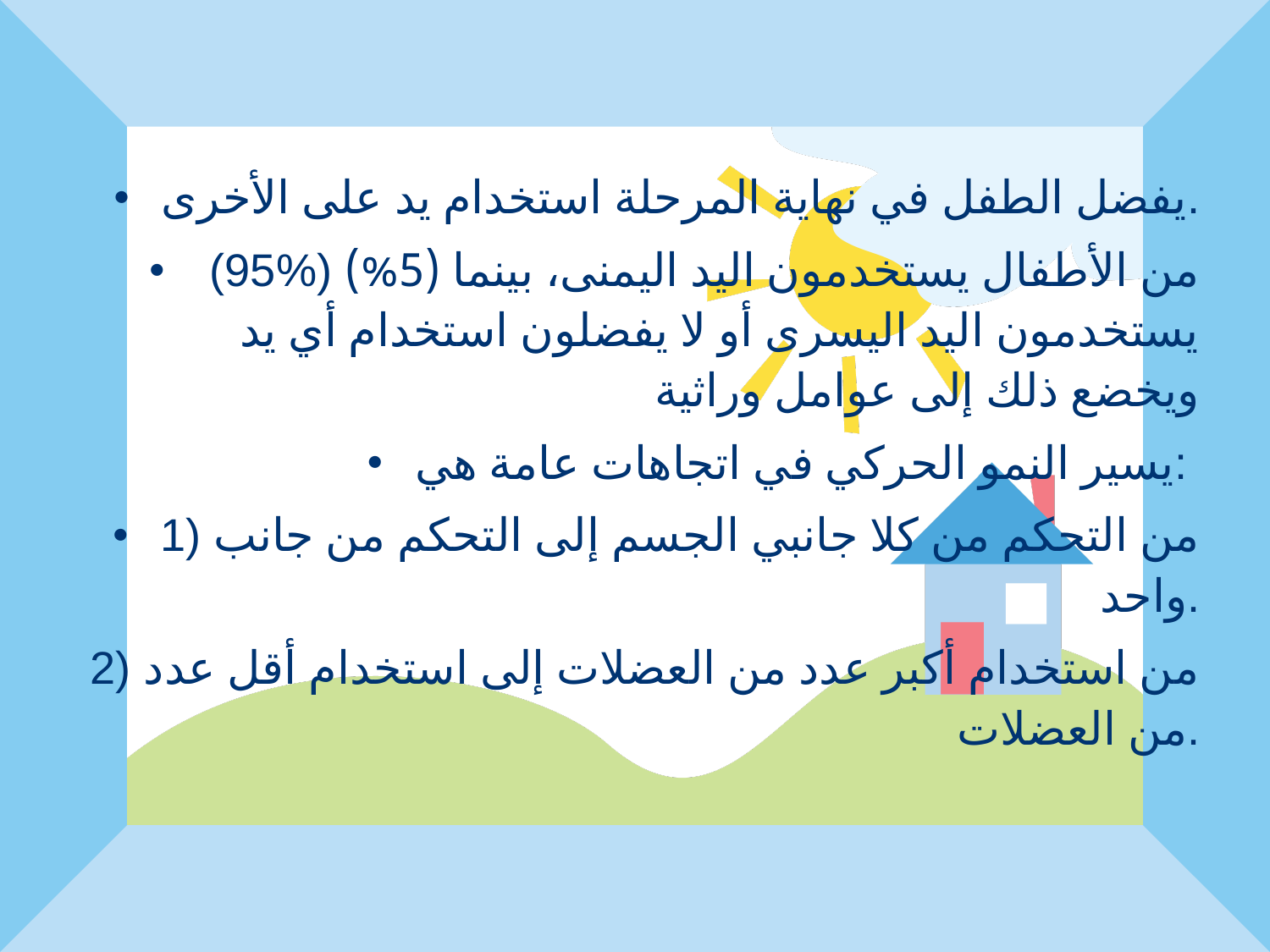

يفضل الطفل في نهاية المرحلة استخدام يد على الأخرى.
 (95%) من الأطفال يستخدمون اليد اليمنى، بينما (5%) يستخدمون اليد اليسرى أو لا يفضلون استخدام أي يد ويخضع ذلك إلى عوامل وراثية
يسير النمو الحركي في اتجاهات عامة هي:
1) من التحكم من كلا جانبي الجسم إلى التحكم من جانب واحد.
2) من استخدام أكبر عدد من العضلات إلى استخدام أقل عدد من العضلات.